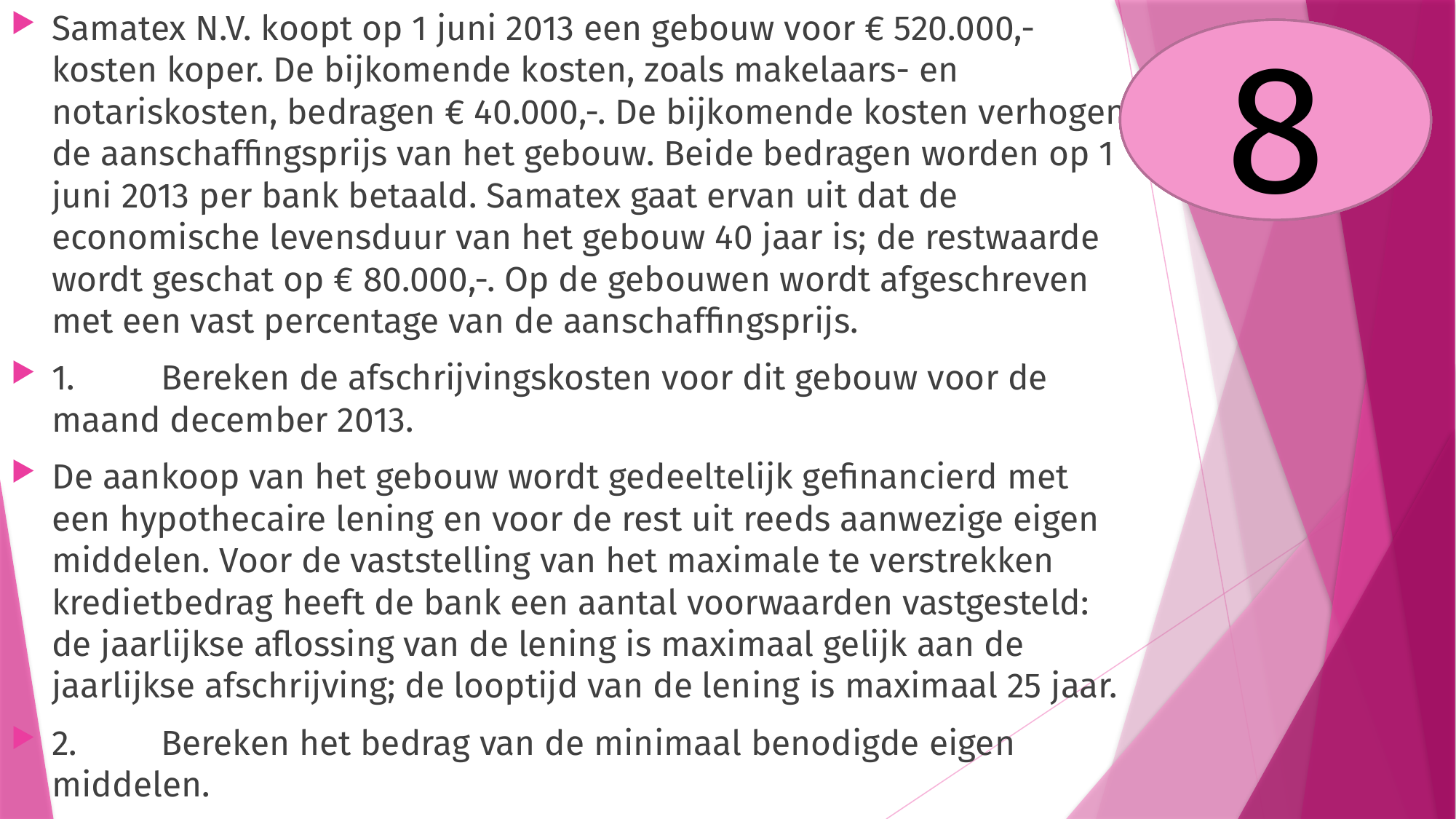

Samatex N.V. koopt op 1 juni 2013 een gebouw voor € 520.000,- kosten koper. De bijkomende kosten, zoals makelaars- en notariskosten, bedragen € 40.000,-. De bijkomende kosten verhogen de aanschaffingsprijs van het gebouw. Beide bedragen worden op 1 juni 2013 per bank betaald. Samatex gaat ervan uit dat de economische levensduur van het gebouw 40 jaar is; de restwaarde wordt geschat op € 80.000,-. Op de gebouwen wordt afgeschreven met een vast percentage van de aanschaffingsprijs.
1.	Bereken de afschrijvingskosten voor dit gebouw voor de maand december 2013.
De aankoop van het gebouw wordt gedeeltelijk gefinancierd met een hypothecaire lening en voor de rest uit reeds aanwezige eigen middelen. Voor de vaststelling van het maximale te verstrekken kredietbedrag heeft de bank een aantal voorwaarden vastgesteld: de jaarlijkse aflossing van de lening is maximaal gelijk aan de jaarlijkse afschrijving; de looptijd van de lening is maximaal 25 jaar.
2.	Bereken het bedrag van de minimaal benodigde eigen middelen.

8
5
6
7
4
3
1
2